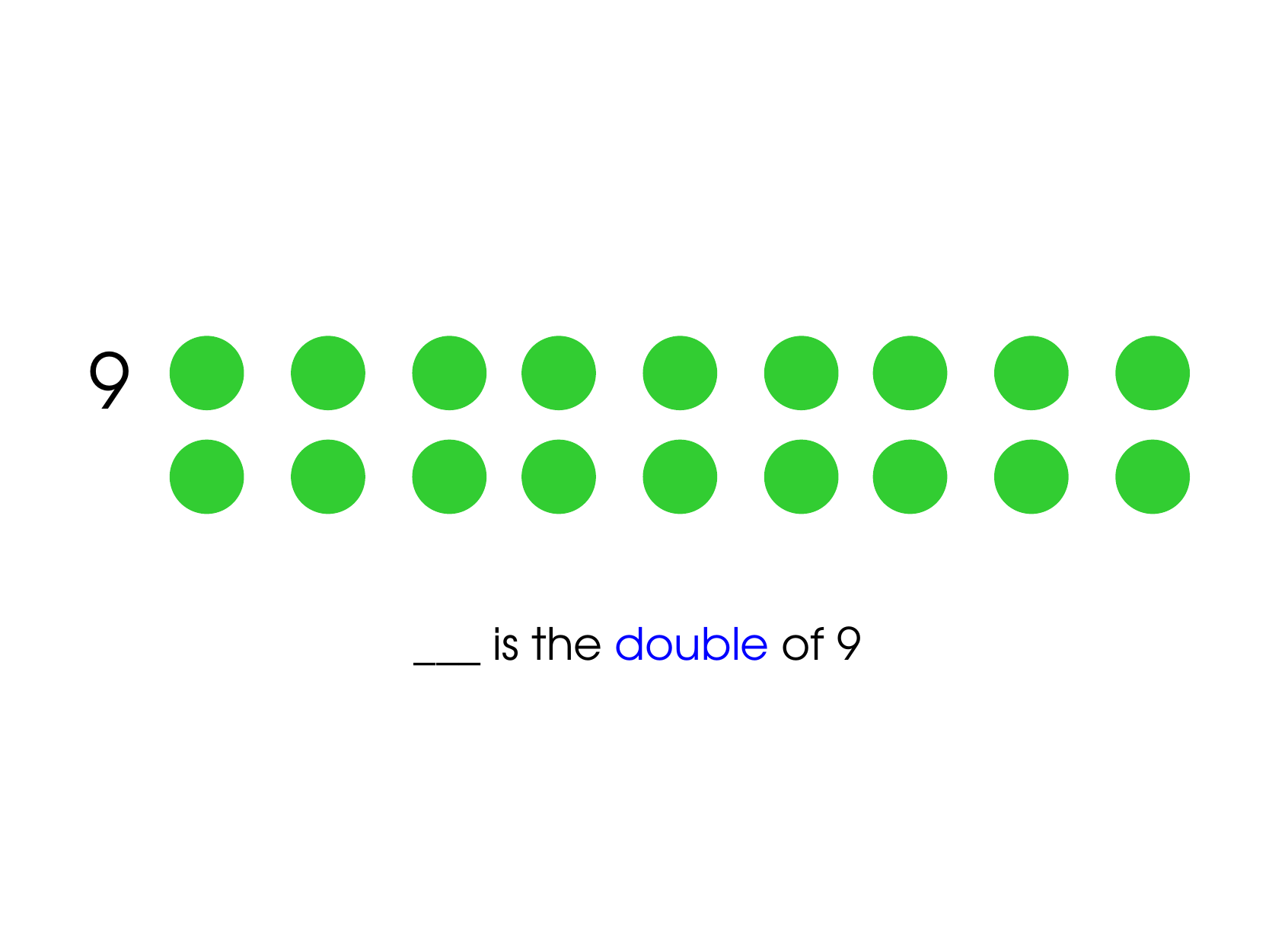

9

___ is the double of 9